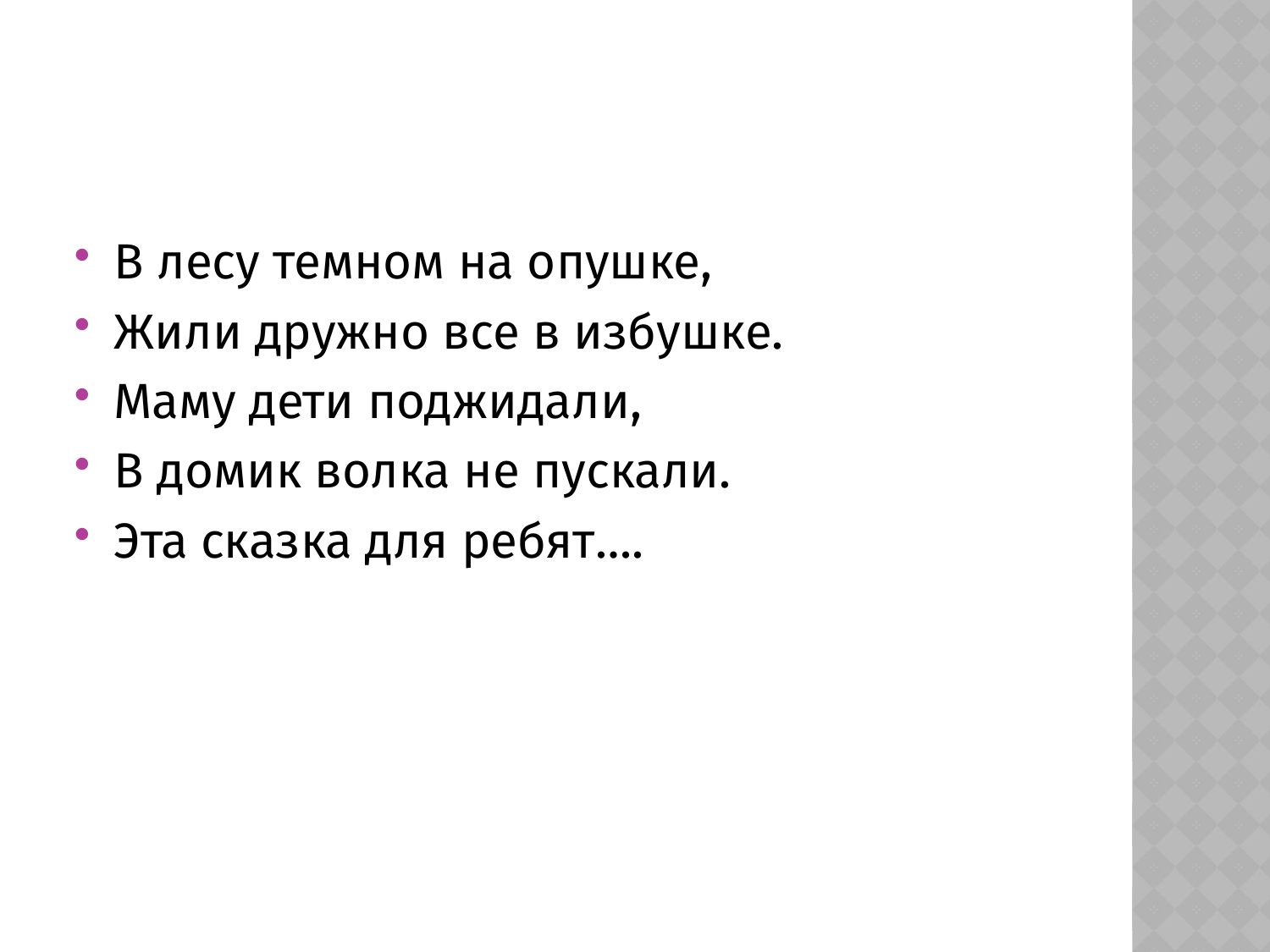

#
В лесу темном на опушке,
Жили дружно все в избушке.
Маму дети поджидали,
В домик волка не пускали.
Эта сказка для ребят….